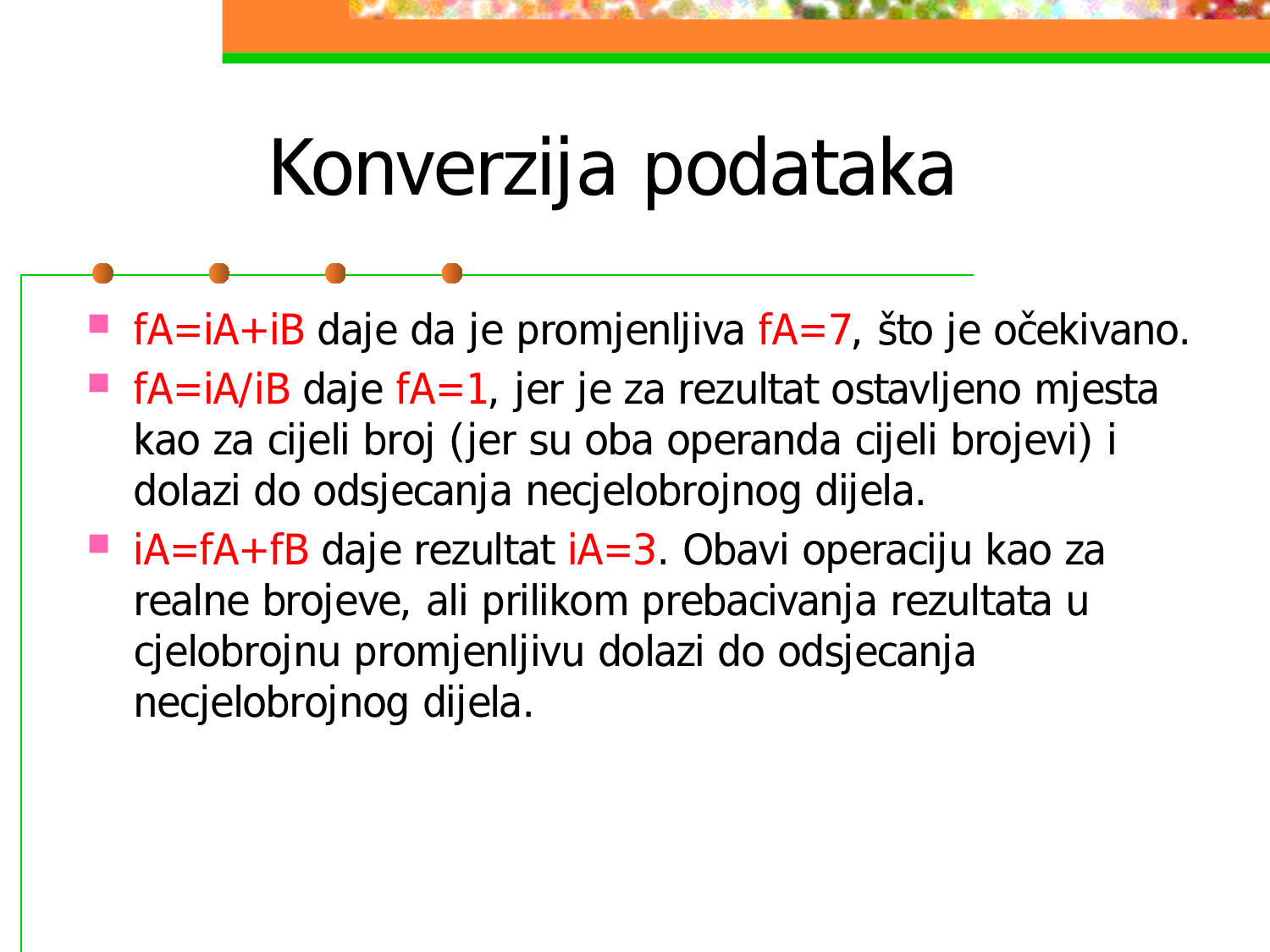

# Konverzija podataka
fA=iA+iB daje da je promjenljiva fA=7, što je očekivano.
fA=iA/iB daje fA=1, jer je za rezultat ostavljeno mjesta kao za cijeli broj (jer su oba operanda cijeli brojevi) i dolazi do odsjecanja necjelobrojnog dijela.
iA=fA+fB daje rezultat iA=3. Obavi operaciju kao za realne brojeve, ali prilikom prebacivanja rezultata u cjelobrojnu promjenljivu dolazi do odsjecanja necjelobrojnog dijela.